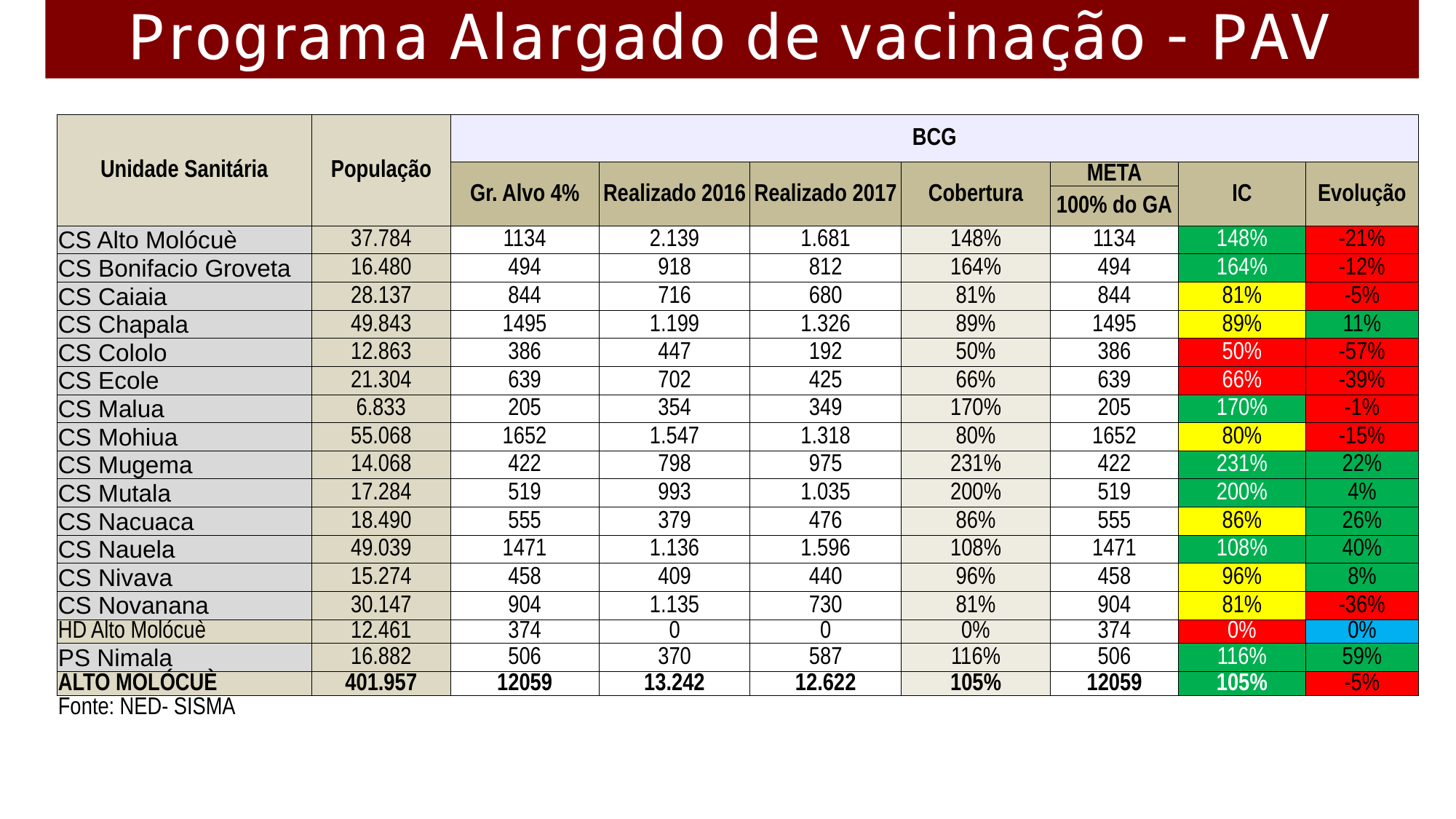

# Programa Alargado de vacinação - PAV
| Unidade Sanitária | População | BCG |  |  |  |  |  |  |
| --- | --- | --- | --- | --- | --- | --- | --- | --- |
|  |  | Gr. Alvo 4% | Realizado 2016 | Realizado 2017 | Cobertura | META | IC | Evolução |
|  |  |  |  |  |  | 100% do GA |  |  |
| CS Alto Molócuè | 37.784 | 1134 | 2.139 | 1.681 | 148% | 1134 | 148% | -21% |
| CS Bonifacio Groveta | 16.480 | 494 | 918 | 812 | 164% | 494 | 164% | -12% |
| CS Caiaia | 28.137 | 844 | 716 | 680 | 81% | 844 | 81% | -5% |
| CS Chapala | 49.843 | 1495 | 1.199 | 1.326 | 89% | 1495 | 89% | 11% |
| CS Cololo | 12.863 | 386 | 447 | 192 | 50% | 386 | 50% | -57% |
| CS Ecole | 21.304 | 639 | 702 | 425 | 66% | 639 | 66% | -39% |
| CS Malua | 6.833 | 205 | 354 | 349 | 170% | 205 | 170% | -1% |
| CS Mohiua | 55.068 | 1652 | 1.547 | 1.318 | 80% | 1652 | 80% | -15% |
| CS Mugema | 14.068 | 422 | 798 | 975 | 231% | 422 | 231% | 22% |
| CS Mutala | 17.284 | 519 | 993 | 1.035 | 200% | 519 | 200% | 4% |
| CS Nacuaca | 18.490 | 555 | 379 | 476 | 86% | 555 | 86% | 26% |
| CS Nauela | 49.039 | 1471 | 1.136 | 1.596 | 108% | 1471 | 108% | 40% |
| CS Nivava | 15.274 | 458 | 409 | 440 | 96% | 458 | 96% | 8% |
| CS Novanana | 30.147 | 904 | 1.135 | 730 | 81% | 904 | 81% | -36% |
| HD Alto Molócuè | 12.461 | 374 | 0 | 0 | 0% | 374 | 0% | 0% |
| PS Nimala | 16.882 | 506 | 370 | 587 | 116% | 506 | 116% | 59% |
| ALTO MOLÓCUÈ | 401.957 | 12059 | 13.242 | 12.622 | 105% | 12059 | 105% | -5% |
| Fonte: NED- SISMA |  |  |  |  |  |  |  |  |